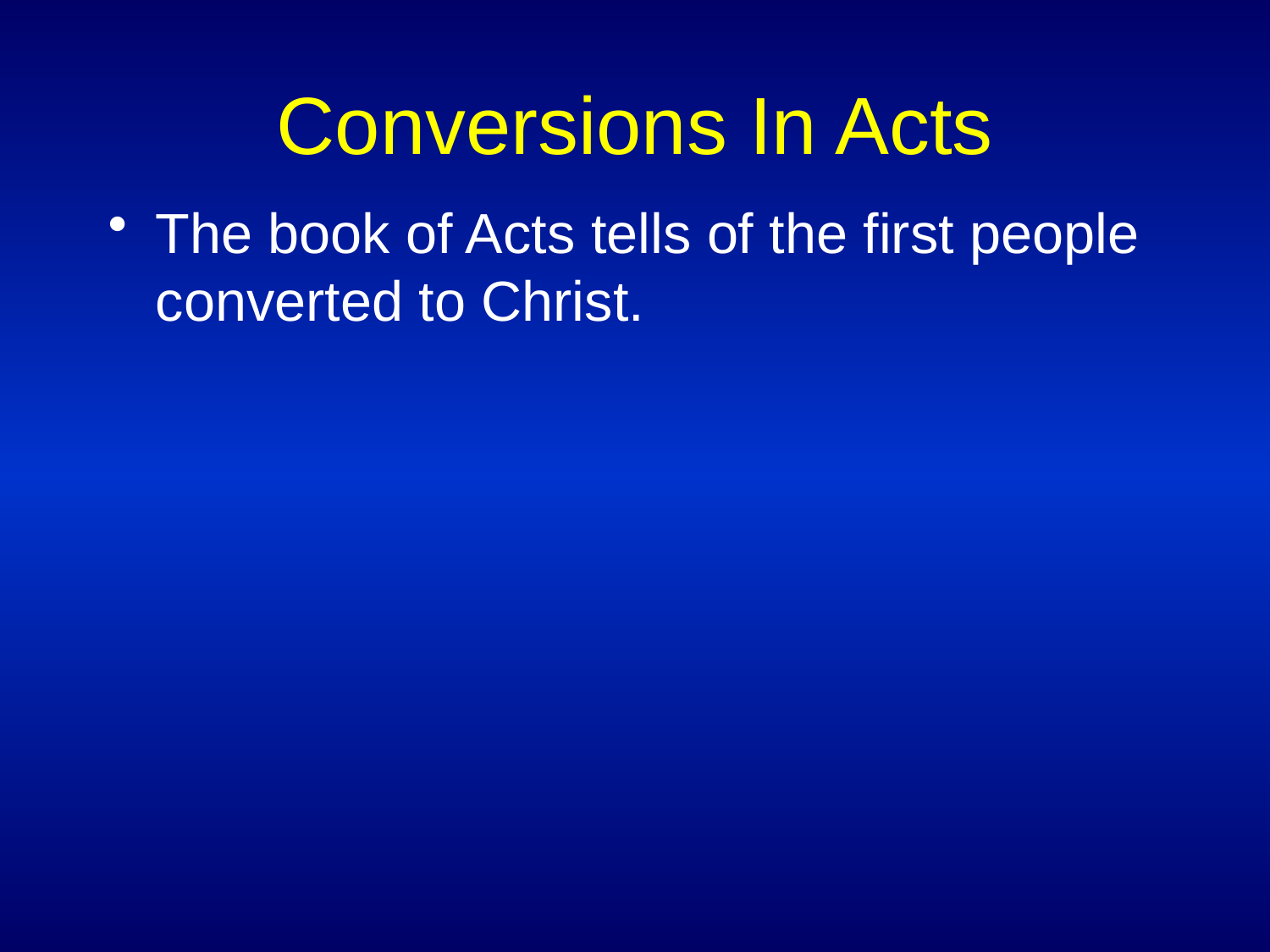

# Conversions In Acts
The book of Acts tells of the first people converted to Christ.